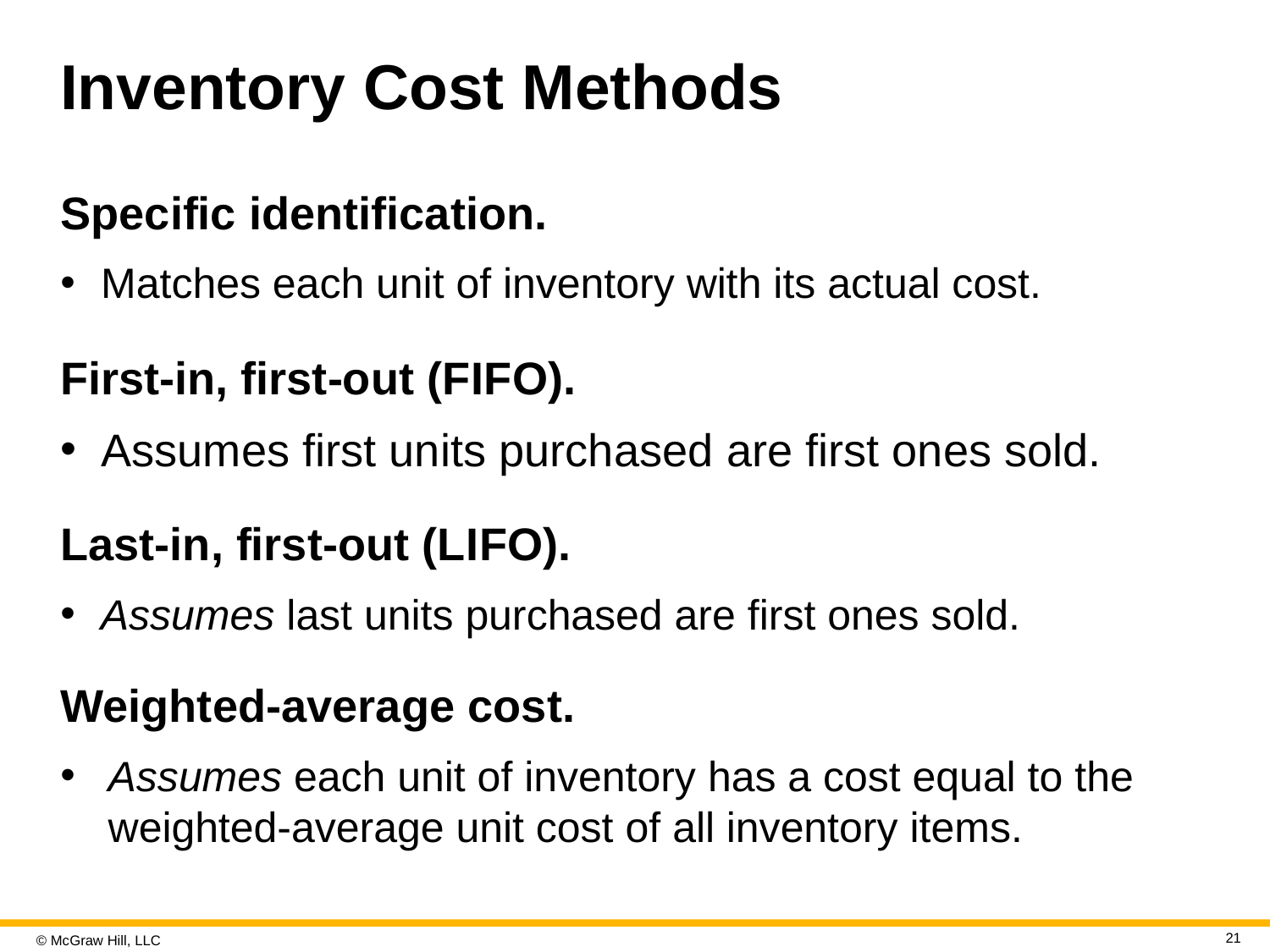

# Inventory Cost Methods
Specific identification.
Matches each unit of inventory with its actual cost.
First-in, first-out (F I F O).
Assumes first units purchased are first ones sold.
Last-in, first-out (L I F O).
Assumes last units purchased are first ones sold.
Weighted-average cost.
Assumes each unit of inventory has a cost equal to the weighted-average unit cost of all inventory items.
21